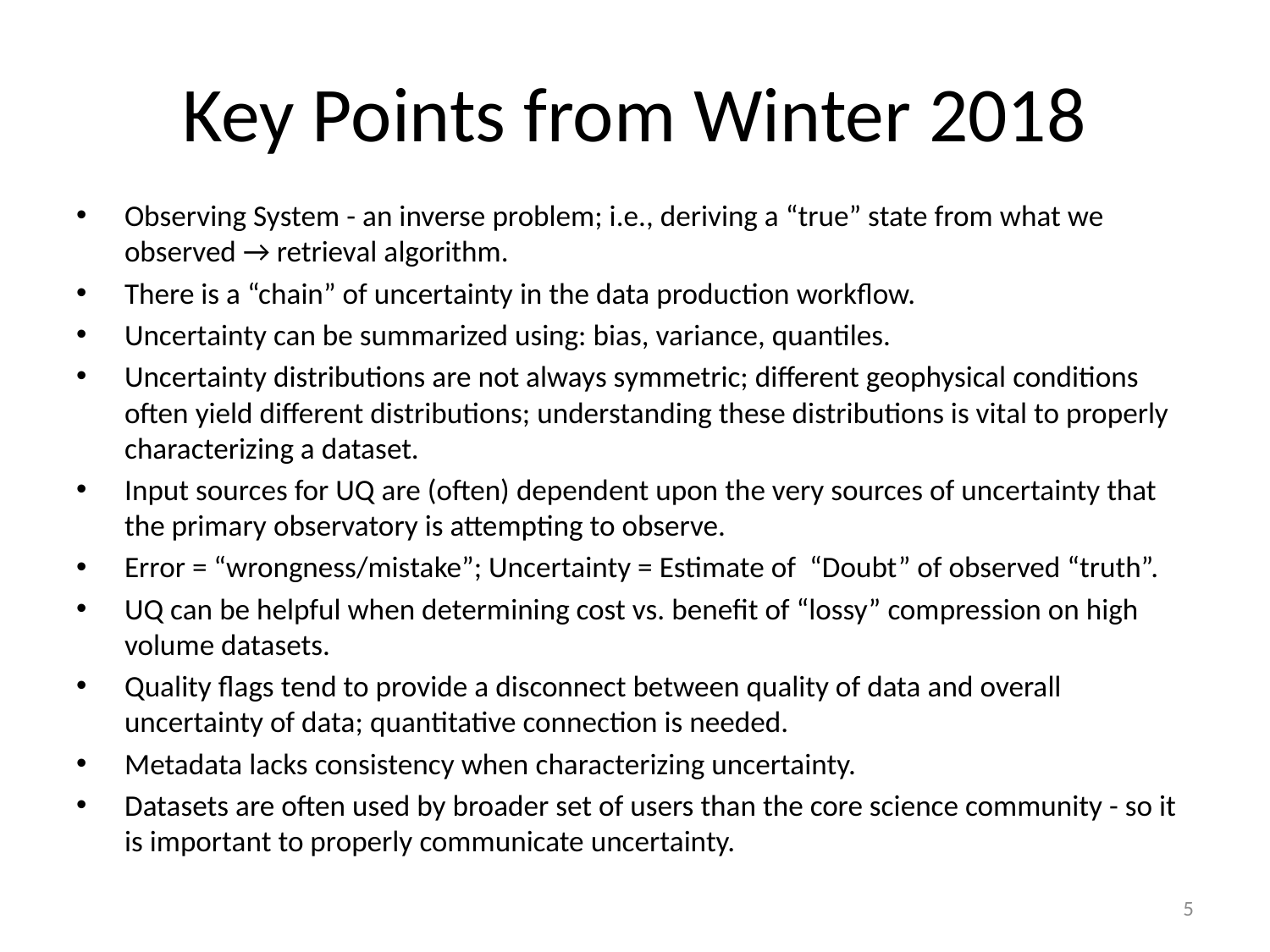

# Key Points from Winter 2018
Observing System - an inverse problem; i.e., deriving a “true” state from what we observed → retrieval algorithm.
There is a “chain” of uncertainty in the data production workflow.
Uncertainty can be summarized using: bias, variance, quantiles.
Uncertainty distributions are not always symmetric; different geophysical conditions often yield different distributions; understanding these distributions is vital to properly characterizing a dataset.
Input sources for UQ are (often) dependent upon the very sources of uncertainty that the primary observatory is attempting to observe.
Error = “wrongness/mistake”; Uncertainty = Estimate of  “Doubt” of observed “truth”.
UQ can be helpful when determining cost vs. benefit of “lossy” compression on high volume datasets.
Quality flags tend to provide a disconnect between quality of data and overall uncertainty of data; quantitative connection is needed.
Metadata lacks consistency when characterizing uncertainty.
Datasets are often used by broader set of users than the core science community - so it is important to properly communicate uncertainty.
5